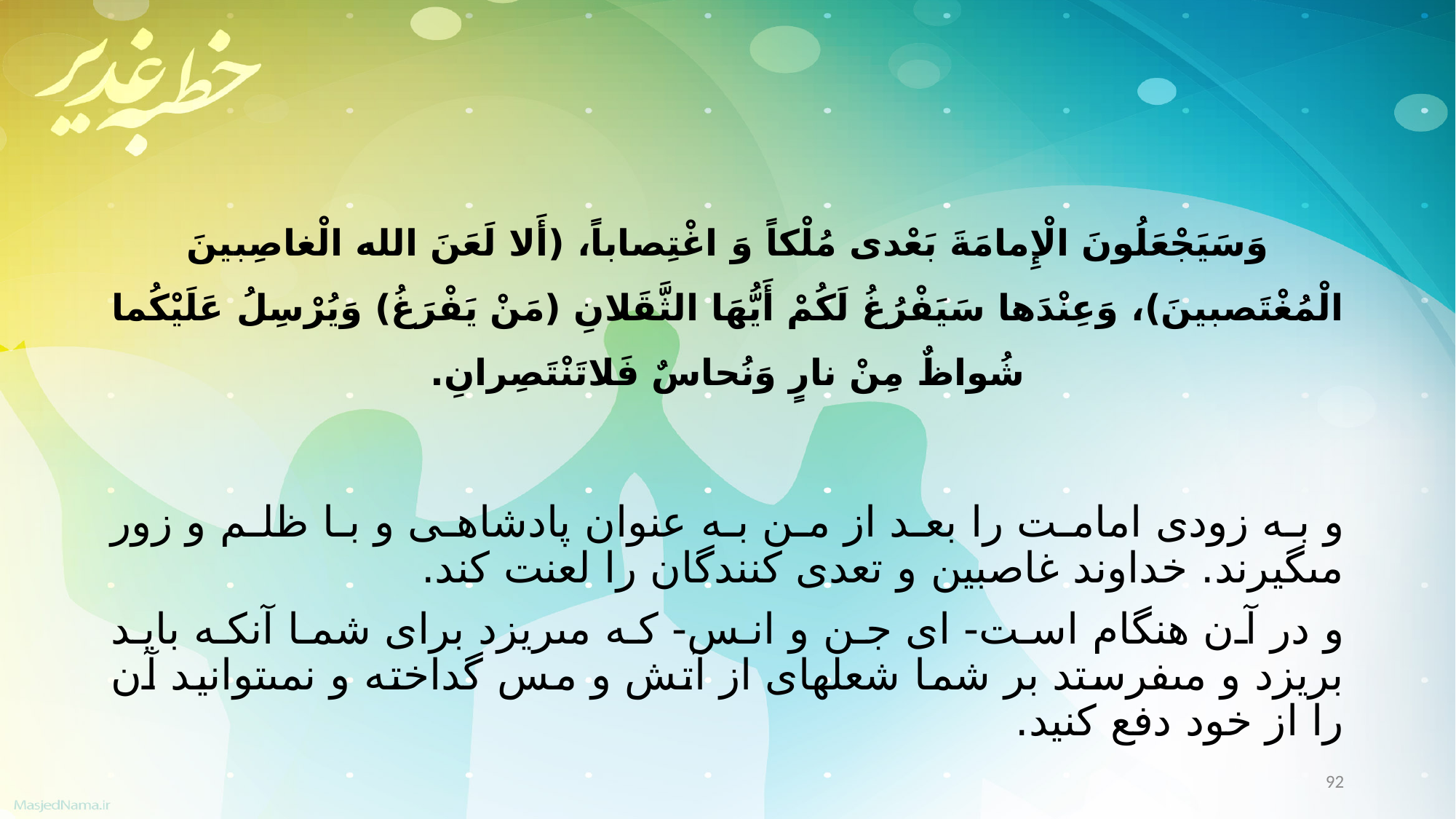

وَسَیَجْعَلُونَ الْإِمامَةَ بَعْدی مُلْکاً وَ اغْتِصاباً، (أَلا لَعَنَ الله الْغاصِبینَ الْمُغْتَصبینَ)، وَعِنْدَها سَیَفْرُغُ لَکُمْ أَیُّهَا الثَّقَلانِ (مَنْ یَفْرَغُ) وَیُرْسِلُ عَلَیْکُما شُواظٌ مِنْ نارٍ وَنُحاسٌ فَلاتَنْتَصِرانِ.
و به زودى امامت را بعد از من به عنوان پادشاهى و با ظلم و زور مى‏گیرند. خداوند غاصبین و تعدى کنندگان را لعنت کند.
و در آن هنگام است- اى جن و انس- که مى‏ریزد براى شما آنکه باید بریزد و مى‏فرستد بر شما شعله‏اى از آتش و مس گداخته و نمى‏توانید آن را از خود دفع کنید.
92